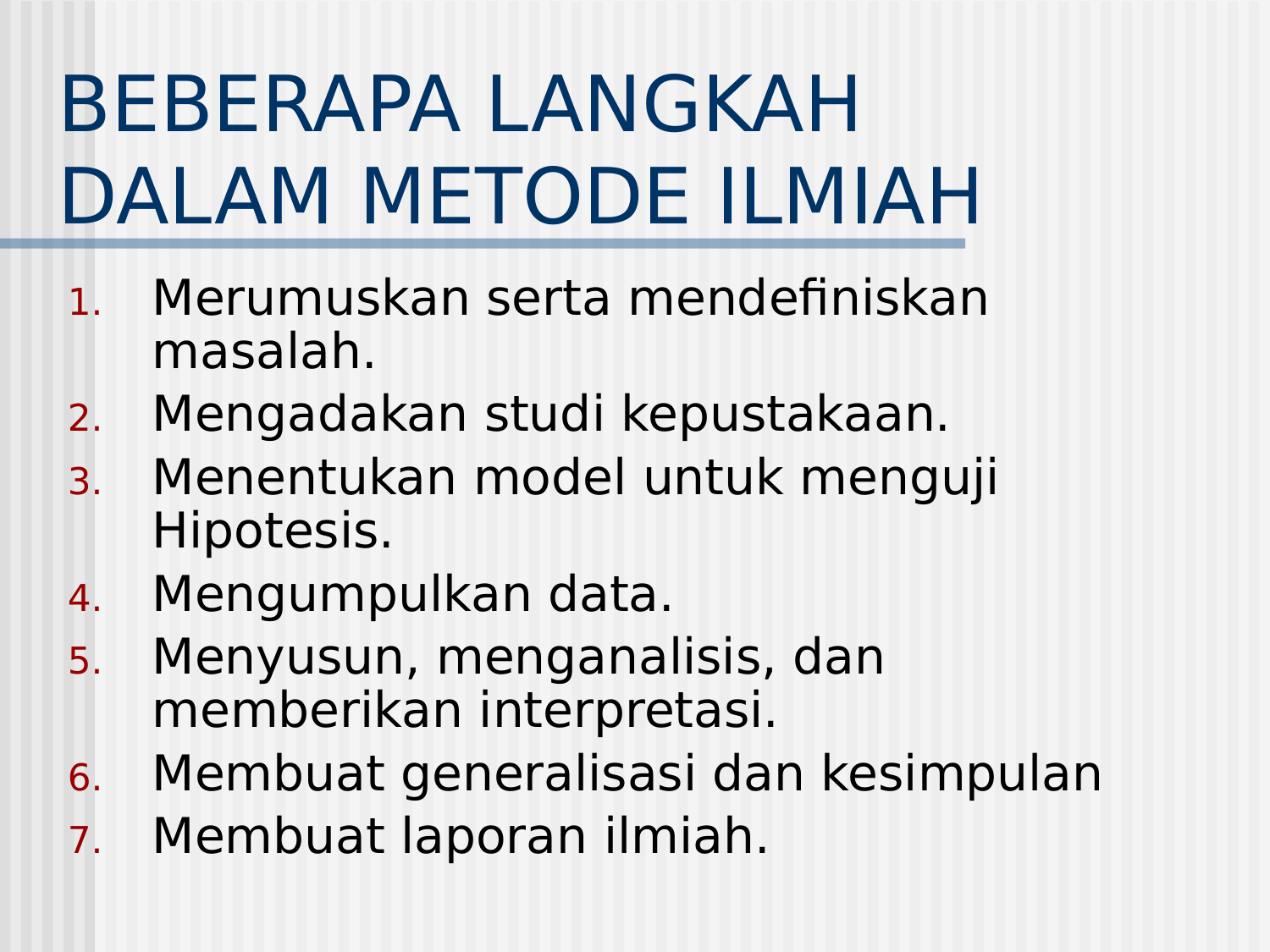

# BEBERAPA LANGKAH DALAM METODE ILMIAH
Merumuskan serta mendefiniskan masalah.
Mengadakan studi kepustakaan.
Menentukan model untuk menguji Hipotesis.
Mengumpulkan data.
Menyusun, menganalisis, dan memberikan interpretasi.
Membuat generalisasi dan kesimpulan
Membuat laporan ilmiah.